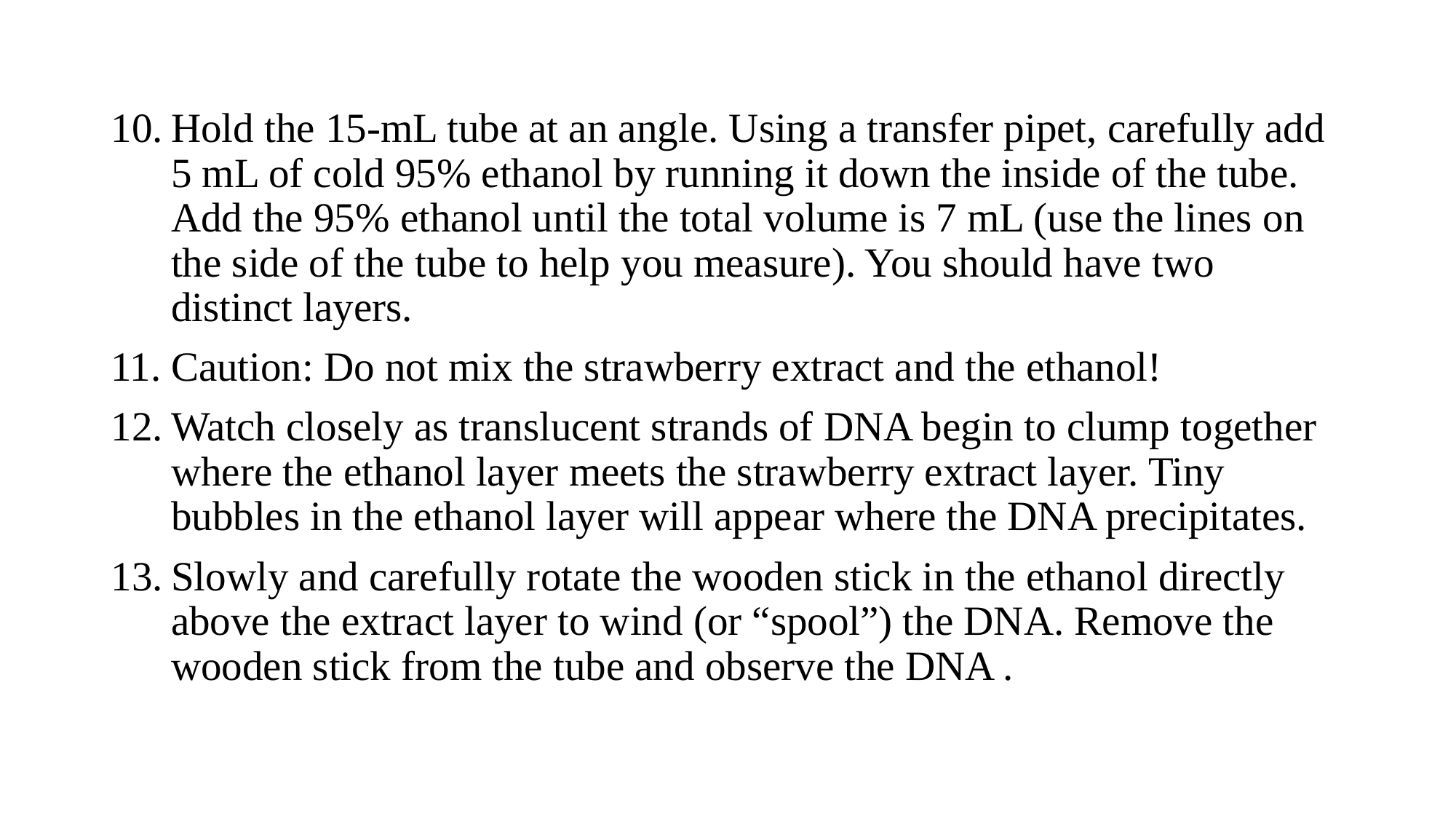

Hold the 15-mL tube at an angle. Using a transfer pipet, carefully add 5 mL of cold 95% ethanol by running it down the inside of the tube. Add the 95% ethanol until the total volume is 7 mL (use the lines on the side of the tube to help you measure). You should have two distinct layers.
Caution: Do not mix the strawberry extract and the ethanol!
Watch closely as translucent strands of DNA begin to clump together where the ethanol layer meets the strawberry extract layer. Tiny bubbles in the ethanol layer will appear where the DNA precipitates.
Slowly and carefully rotate the wooden stick in the ethanol directly above the extract layer to wind (or “spool”) the DNA. Remove the wooden stick from the tube and observe the DNA .